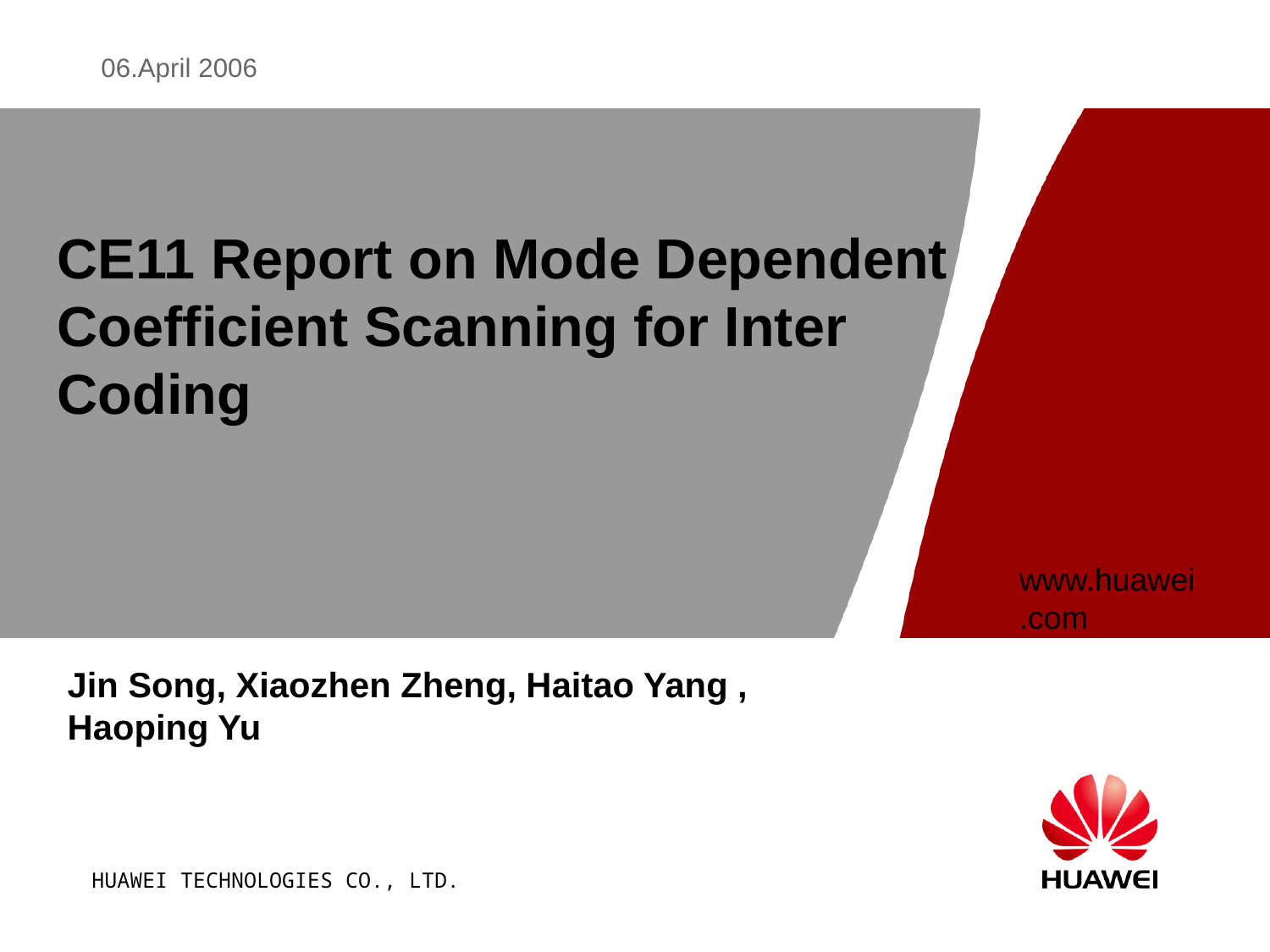

CE11 Report on Mode Dependent Coefficient Scanning for Inter Coding
Jin Song, Xiaozhen Zheng, Haitao Yang ,
Haoping Yu